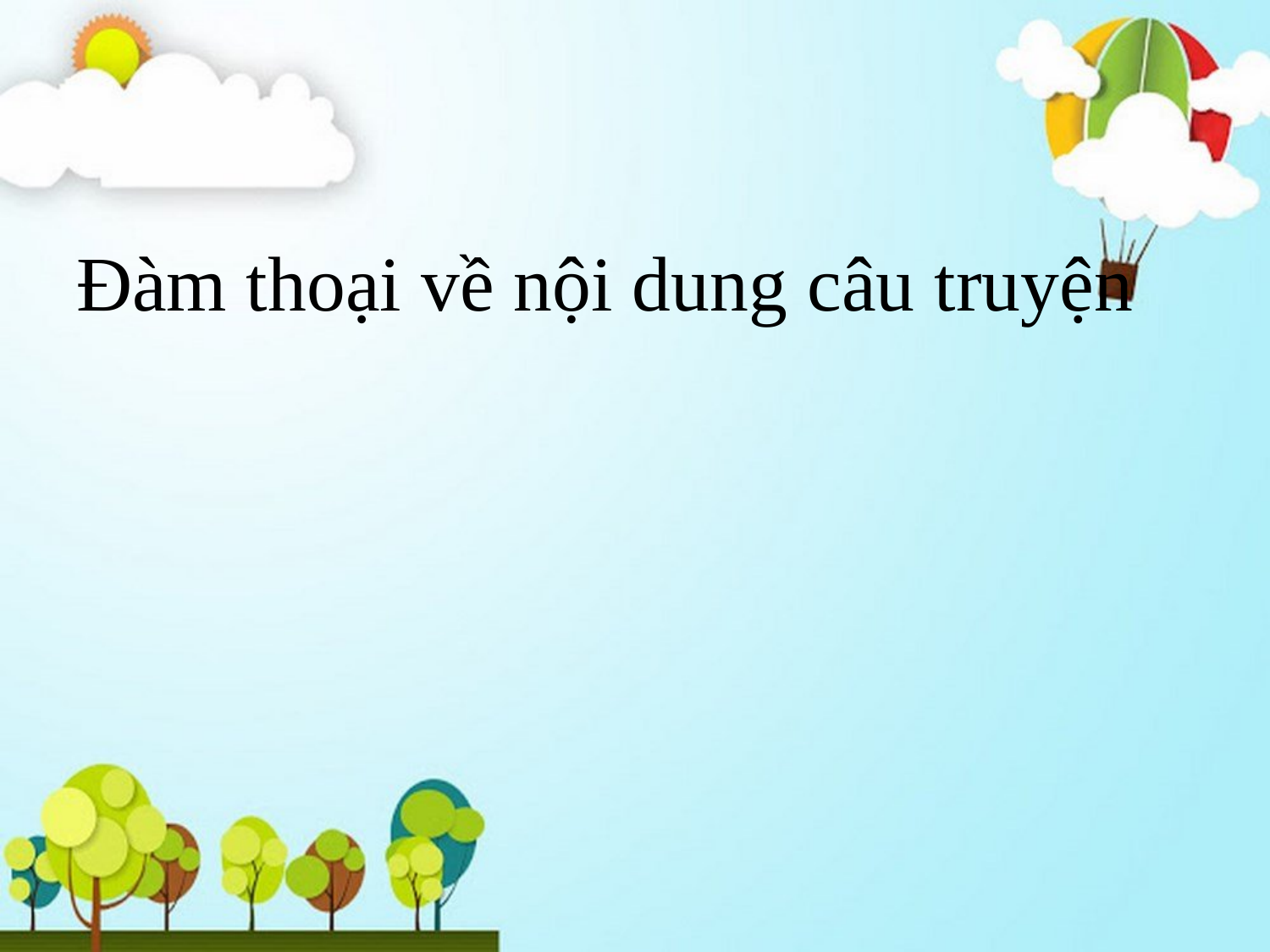

# Đàm thoại về nội dung câu truyện